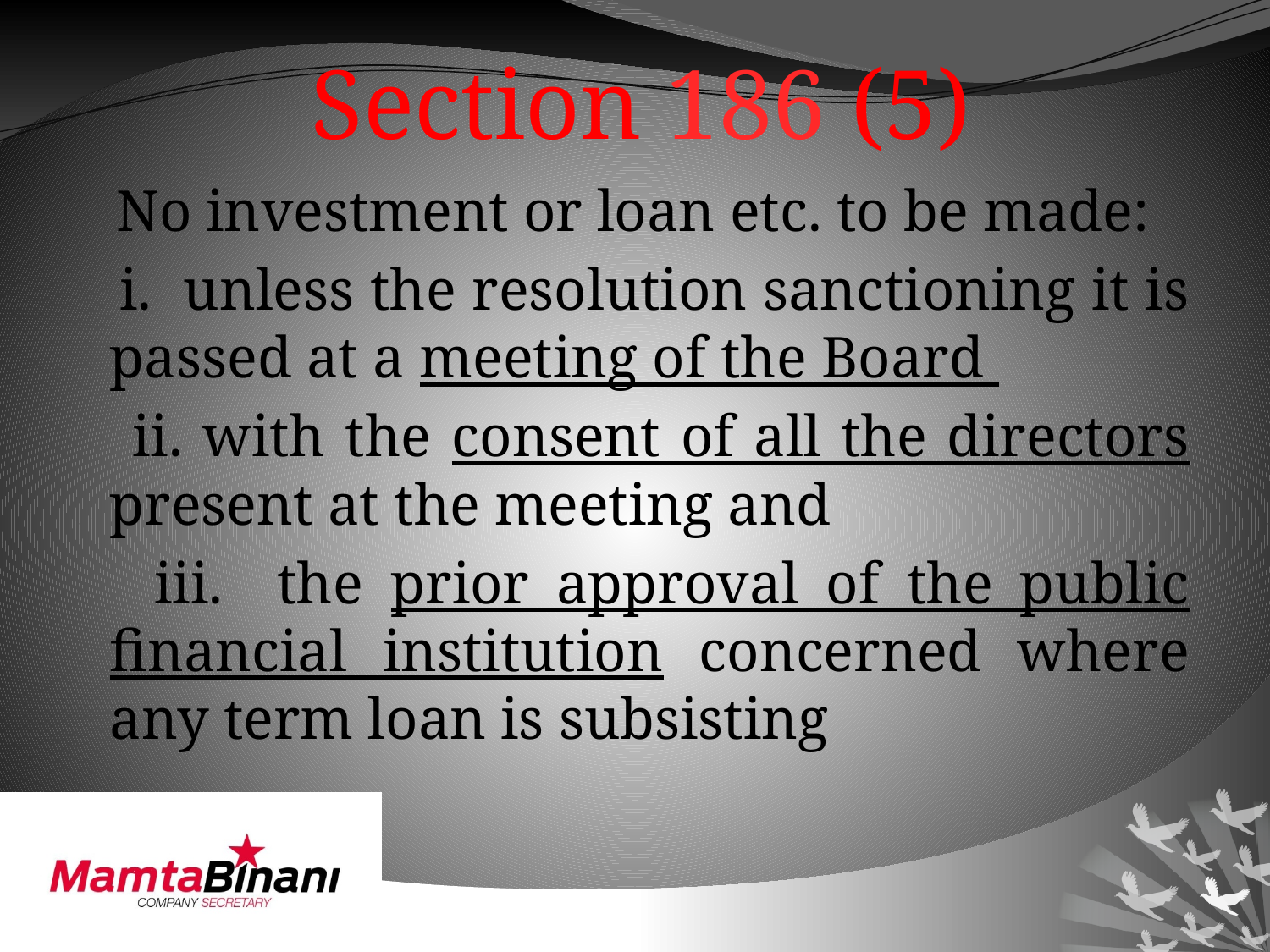

# Section 186 (5)
   No investment or loan etc. to be made:
   i.  unless the resolution sanctioning it is passed at a meeting of the Board
   ii. with the consent of all the directors present at the meeting and
   iii.  the prior approval of the public financial institution concerned where any term loan is subsisting